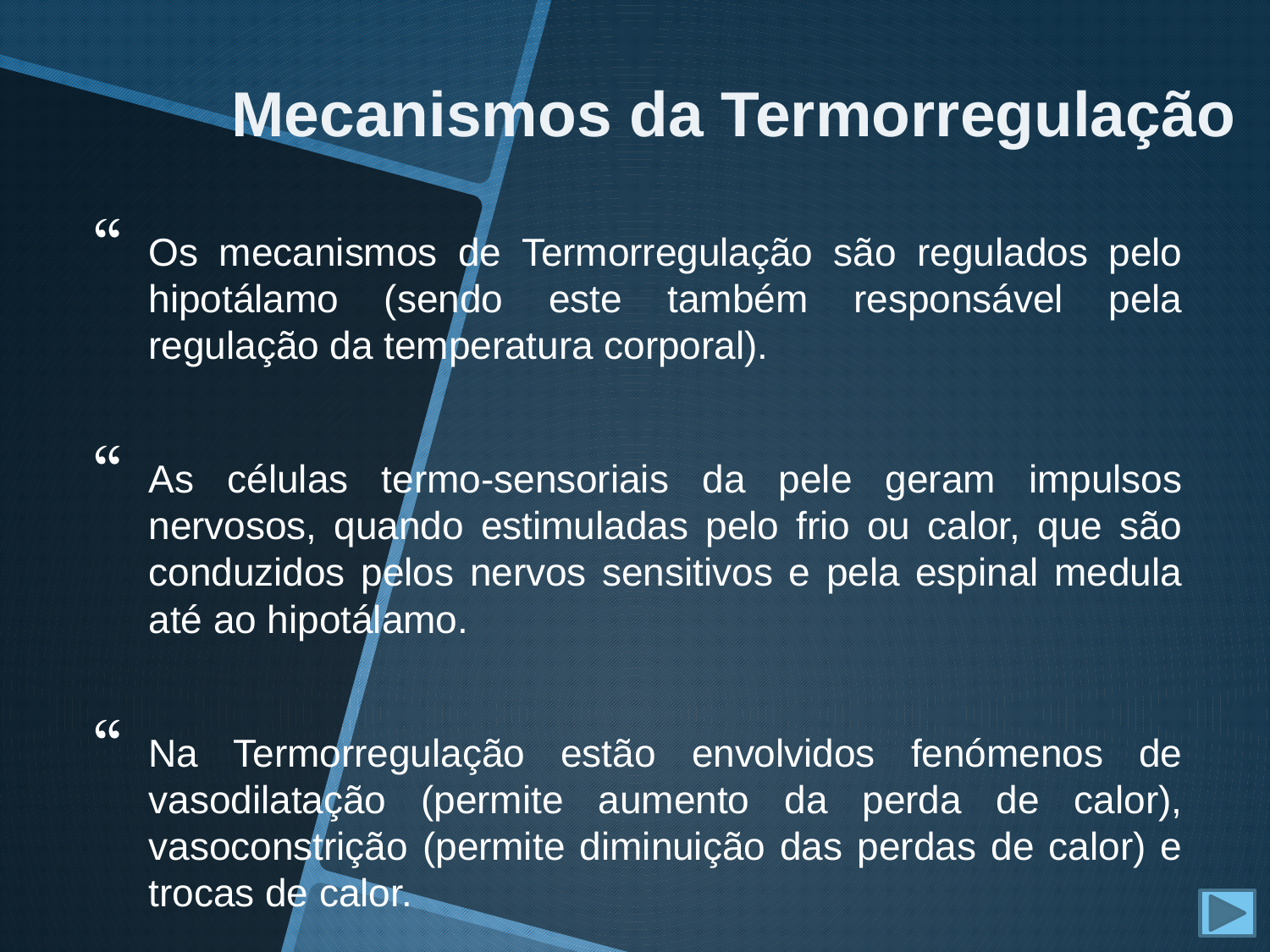

# Mecanismos da Termorregulação

Os mecanismos de Termorregulação são regulados pelo hipotálamo (sendo este também responsável pela regulação da temperatura corporal).

As células termo-sensoriais da pele geram impulsos nervosos, quando estimuladas pelo frio ou calor, que são conduzidos pelos nervos sensitivos e pela espinal medula até ao hipotálamo.

Na Termorregulação estão envolvidos fenómenos de vasodilatação (permite aumento da perda de calor), vasoconstrição (permite diminuição das perdas de calor) e trocas de calor.